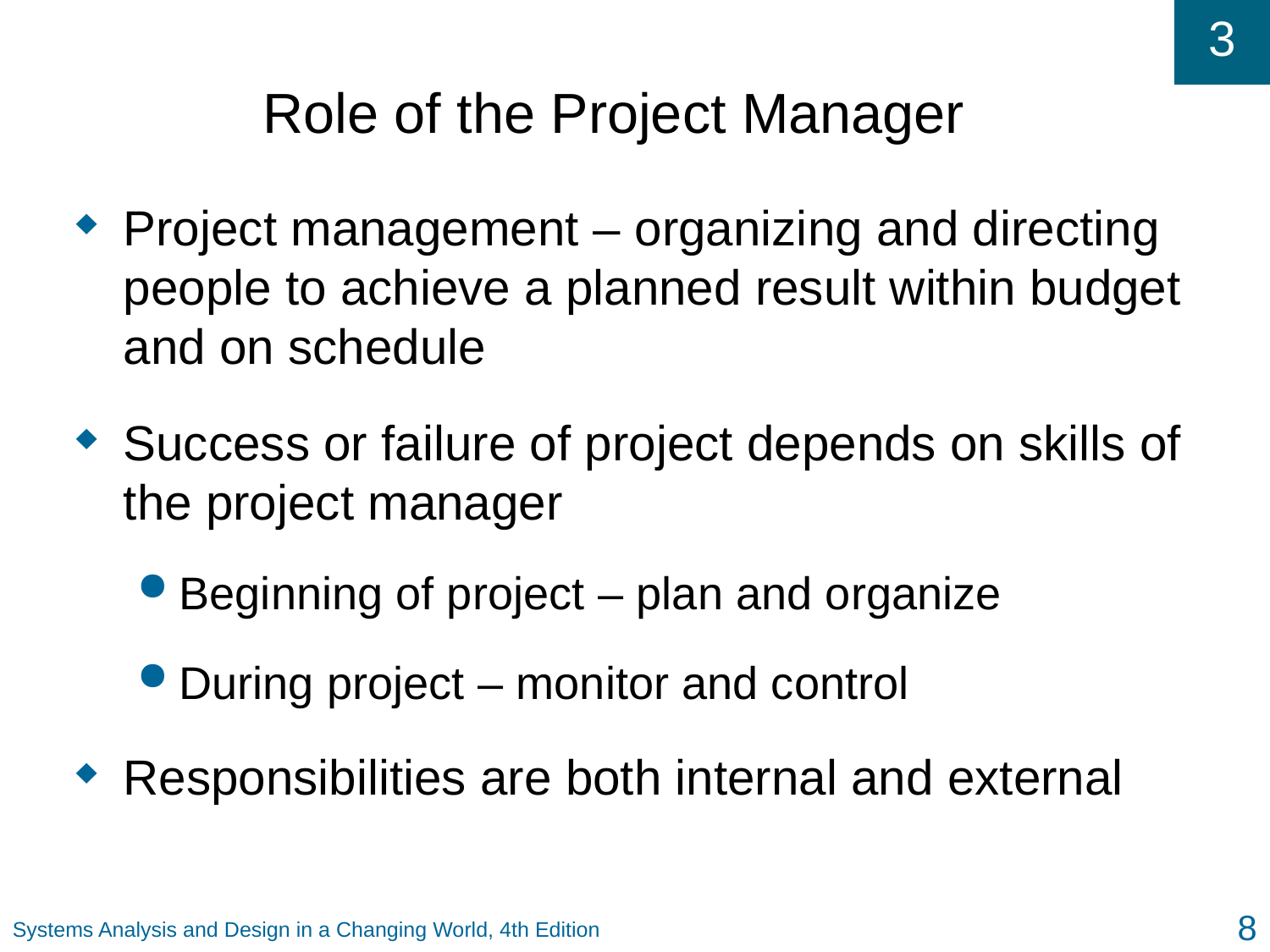

# Role of the Project Manager
Project management – organizing and directing people to achieve a planned result within budget and on schedule
Success or failure of project depends on skills of the project manager
Beginning of project – plan and organize
During project – monitor and control
Responsibilities are both internal and external
8
Systems Analysis and Design in a Changing World, 4th Edition